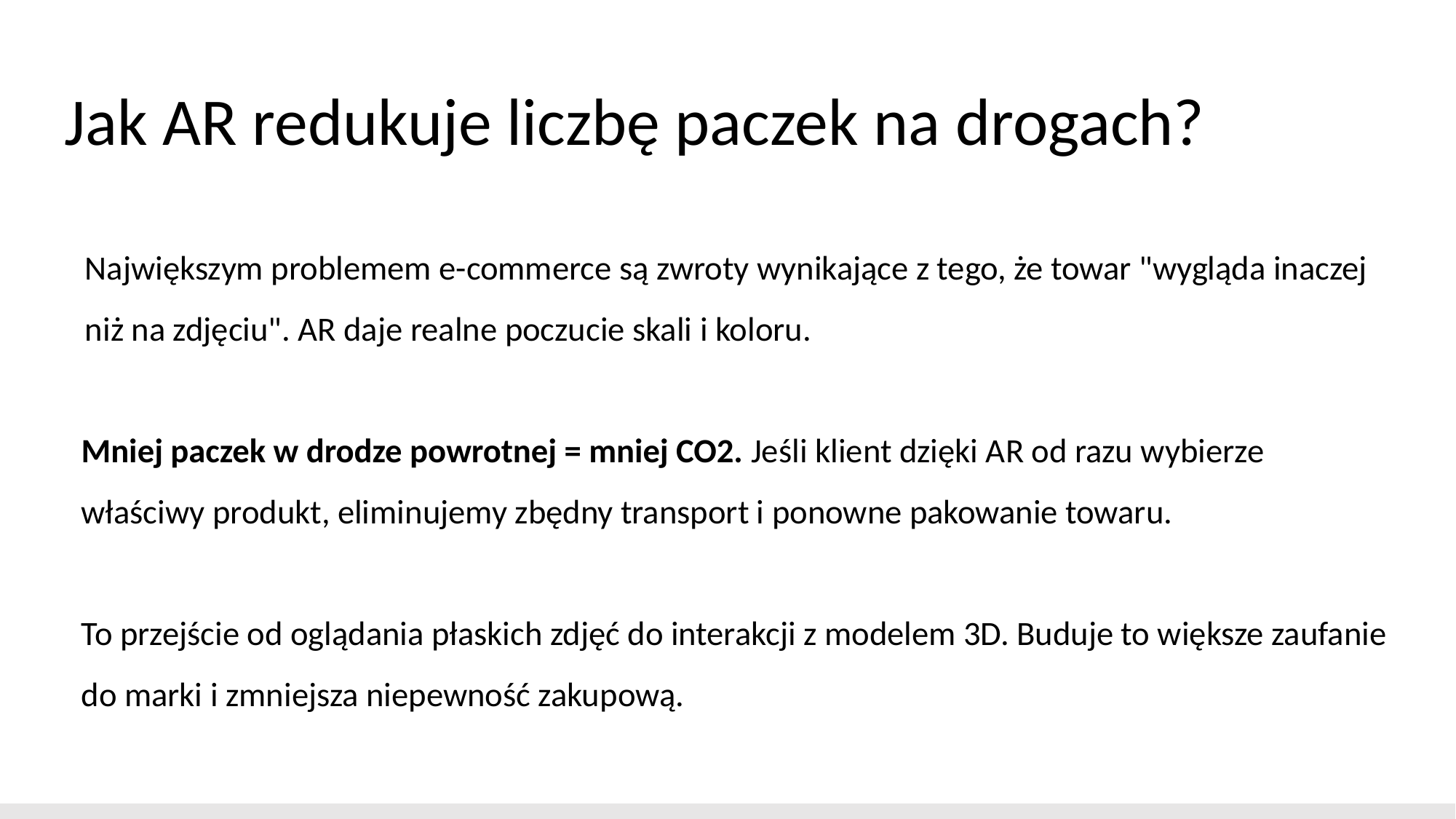

# Jak AR redukuje liczbę paczek na drogach?
Największym problemem e-commerce są zwroty wynikające z tego, że towar "wygląda inaczej niż na zdjęciu". AR daje realne poczucie skali i koloru.

Mniej paczek w drodze powrotnej = mniej CO2. Jeśli klient dzięki AR od razu wybierze właściwy produkt, eliminujemy zbędny transport i ponowne pakowanie towaru.

To przejście od oglądania płaskich zdjęć do interakcji z modelem 3D. Buduje to większe zaufanie do marki i zmniejsza niepewność zakupową.